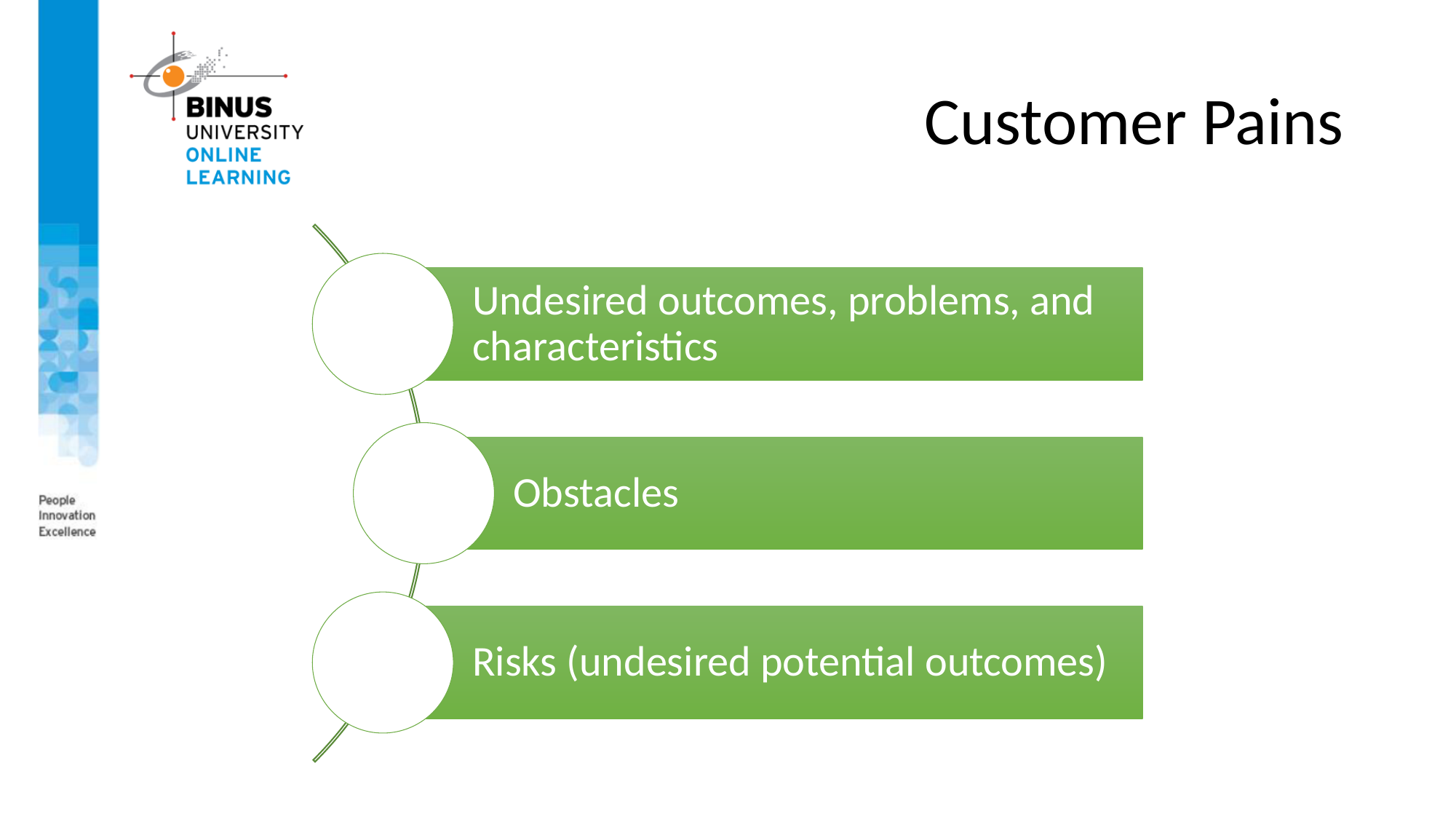

# Customer Pains
Undesired outcomes, problems, and characteristics
Obstacles
Risks (undesired potential outcomes)